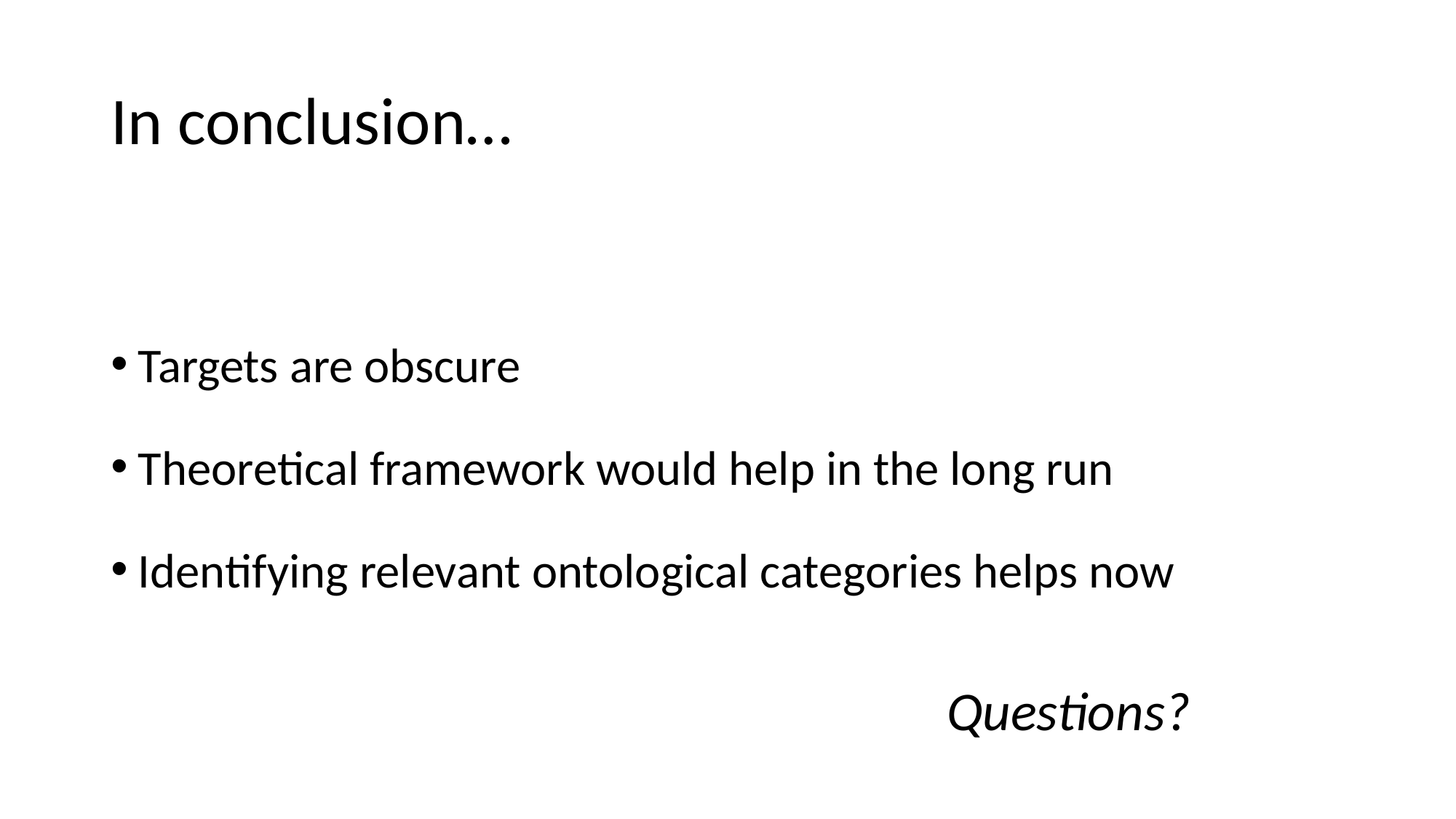

# In conclusion…
Targets are obscure
Theoretical framework would help in the long run
Identifying relevant ontological categories helps now
Questions?